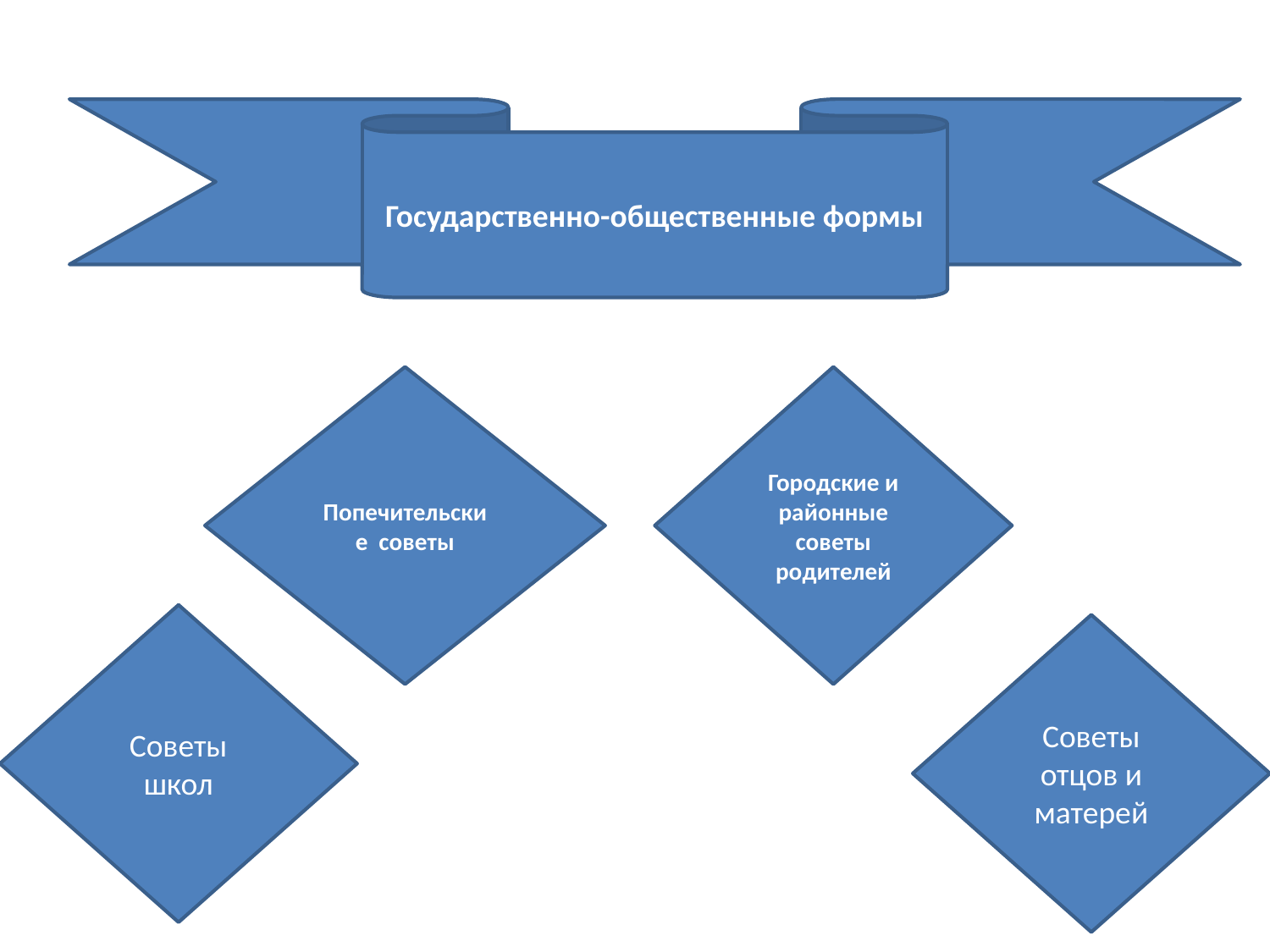

Государственно-общественные формы
Попечительские  советы
Городские и районные советы
родителей
Советы школ
Советы отцов и матерей